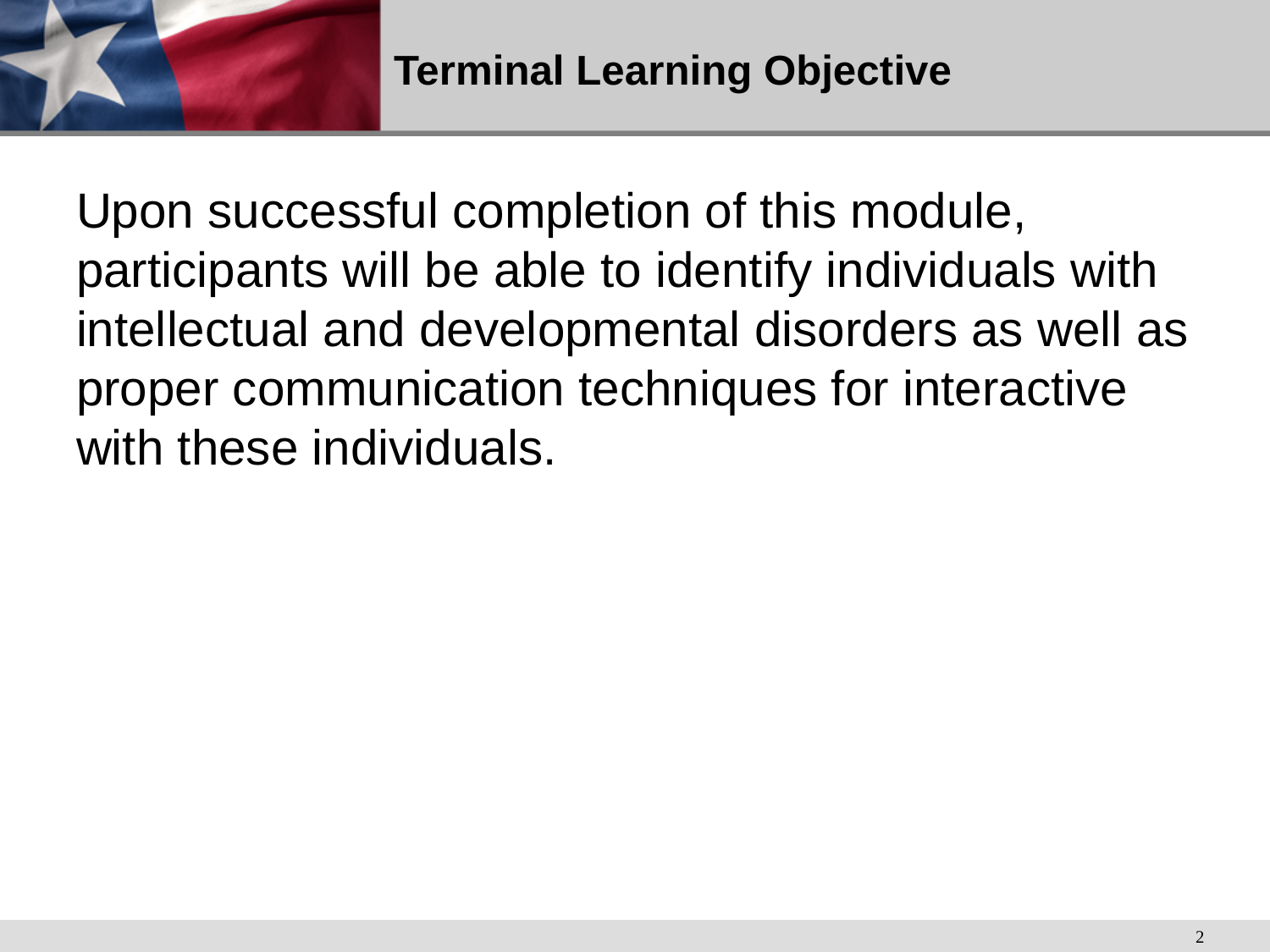

# Terminal Learning Objective
Upon successful completion of this module, participants will be able to identify individuals with intellectual and developmental disorders as well as proper communication techniques for interactive with these individuals.
2